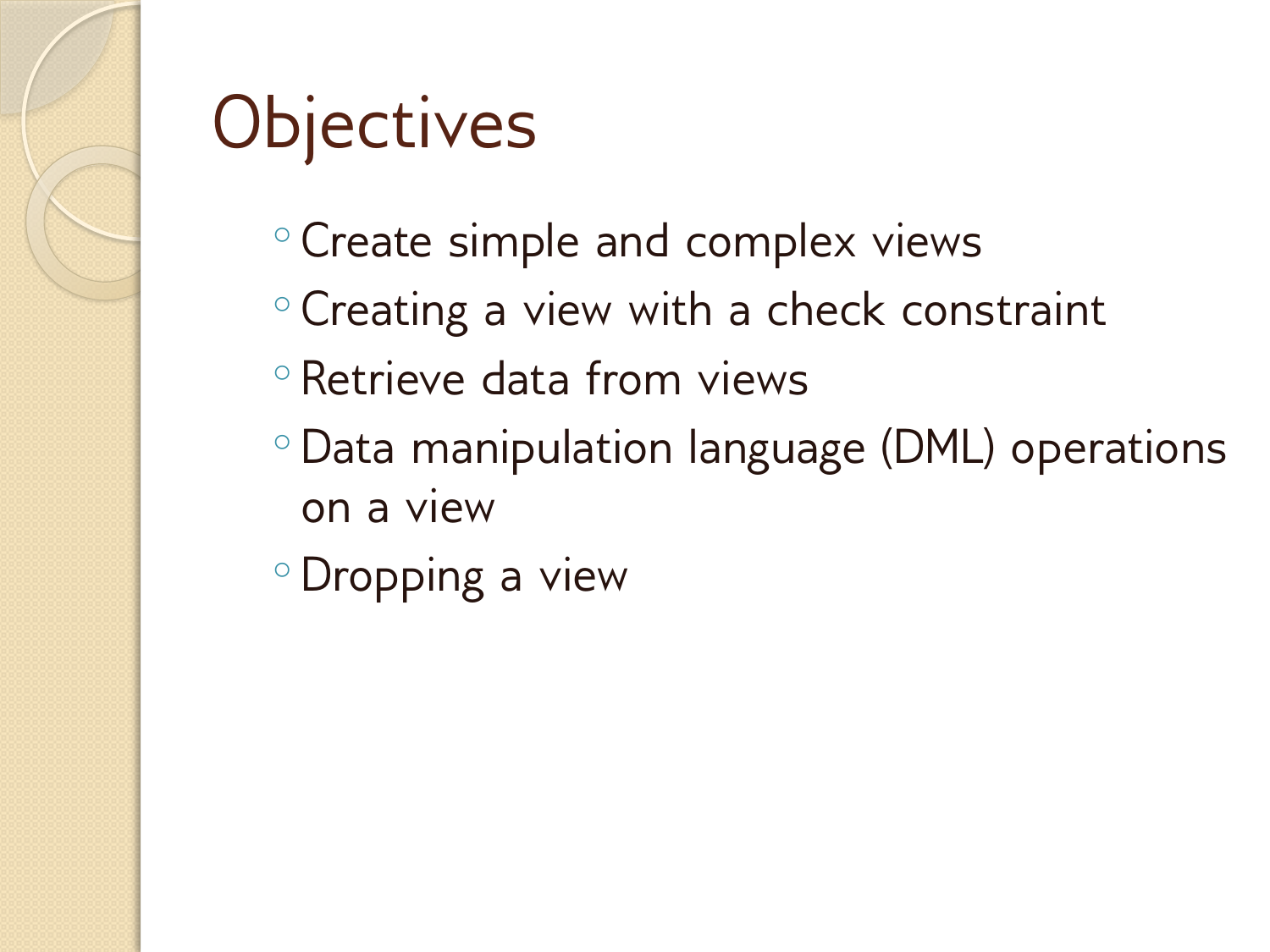

# Objectives
Create simple and complex views
Creating a view with a check constraint
Retrieve data from views
Data manipulation language (DML) operations on a view
Dropping a view